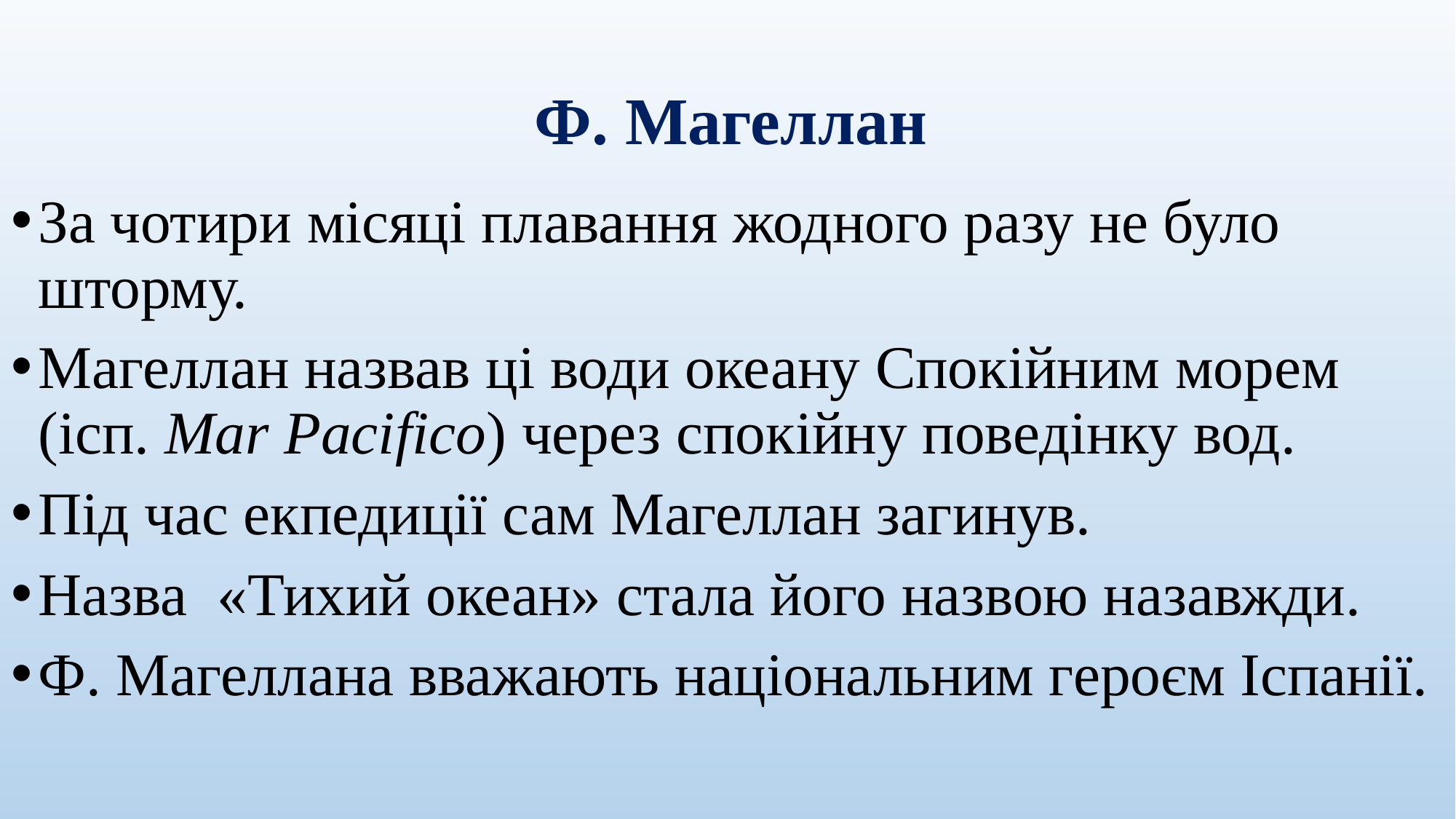

# Ф. Магеллан
За чотири місяці плавання жодного разу не було шторму.
Магеллан назвав ці води океану Спокійним морем (ісп. Mar Pacifico) через спокійну поведінку вод.
Під час екпедиції сам Магеллан загинув.
Назва  «Тихий океан» стала його назвою назавжди.
Ф. Магеллана вважають національним героєм Іспанії.